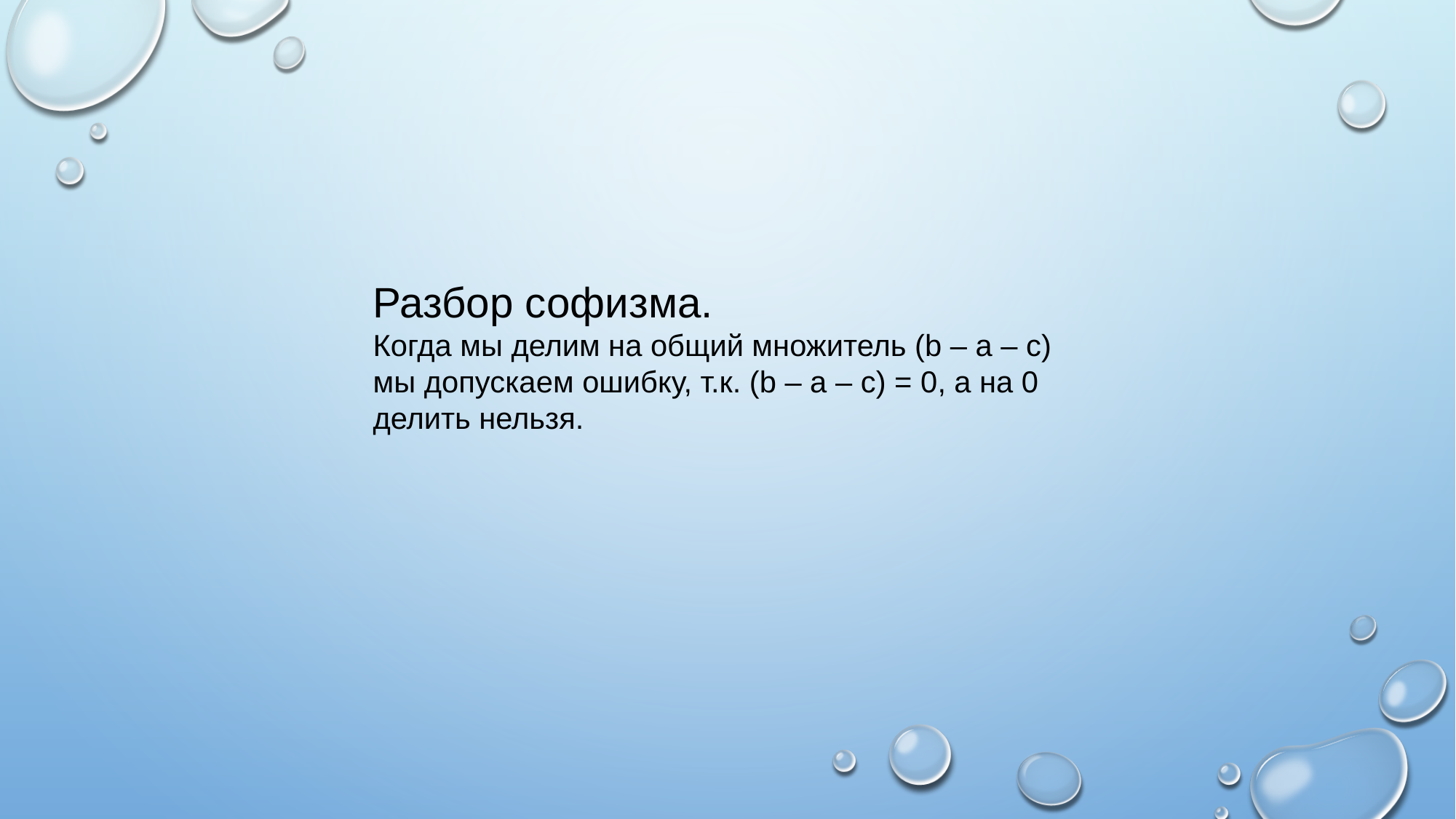

Разбор софизма.
Когда мы делим на общий множитель (b – a – c) мы допускаем ошибку, т.к. (b – a – c) = 0, а на 0 делить нельзя.